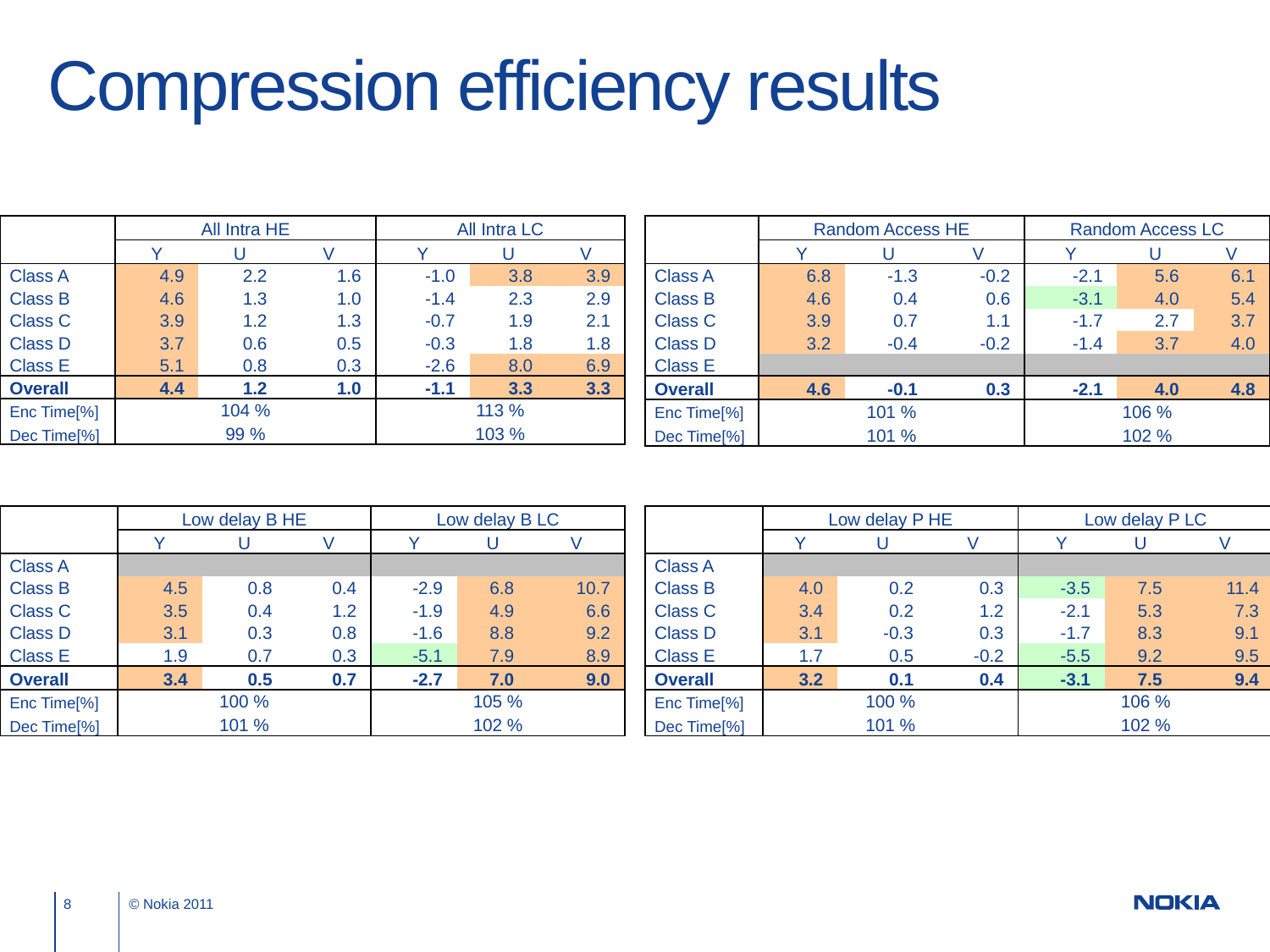

# Compression efficiency results
|  | All Intra HE |  |  | All Intra LC |  |  |
| --- | --- | --- | --- | --- | --- | --- |
|  | Y | U | V | Y | U | V |
| Class A | 4.9 | 2.2 | 1.6 | -1.0 | 3.8 | 3.9 |
| Class B | 4.6 | 1.3 | 1.0 | -1.4 | 2.3 | 2.9 |
| Class C | 3.9 | 1.2 | 1.3 | -0.7 | 1.9 | 2.1 |
| Class D | 3.7 | 0.6 | 0.5 | -0.3 | 1.8 | 1.8 |
| Class E | 5.1 | 0.8 | 0.3 | -2.6 | 8.0 | 6.9 |
| Overall | 4.4 | 1.2 | 1.0 | -1.1 | 3.3 | 3.3 |
| Enc Time[%] | 104 % |  |  | 113 % |  |  |
| Dec Time[%] | 99 % |  |  | 103 % |  |  |
|  | Random Access HE |  |  | Random Access LC |  |  |
| --- | --- | --- | --- | --- | --- | --- |
|  | Y | U | V | Y | U | V |
| Class A | 6.8 | -1.3 | -0.2 | -2.1 | 5.6 | 6.1 |
| Class B | 4.6 | 0.4 | 0.6 | -3.1 | 4.0 | 5.4 |
| Class C | 3.9 | 0.7 | 1.1 | -1.7 | 2.7 | 3.7 |
| Class D | 3.2 | -0.4 | -0.2 | -1.4 | 3.7 | 4.0 |
| Class E |  |  |  |  |  |  |
| Overall | 4.6 | -0.1 | 0.3 | -2.1 | 4.0 | 4.8 |
| Enc Time[%] | 101 % |  |  | 106 % |  |  |
| Dec Time[%] | 101 % |  |  | 102 % |  |  |
|  | Low delay B HE |  |  | Low delay B LC |  |  |
| --- | --- | --- | --- | --- | --- | --- |
|  | Y | U | V | Y | U | V |
| Class A |  |  |  |  |  |  |
| Class B | 4.5 | 0.8 | 0.4 | -2.9 | 6.8 | 10.7 |
| Class C | 3.5 | 0.4 | 1.2 | -1.9 | 4.9 | 6.6 |
| Class D | 3.1 | 0.3 | 0.8 | -1.6 | 8.8 | 9.2 |
| Class E | 1.9 | 0.7 | 0.3 | -5.1 | 7.9 | 8.9 |
| Overall | 3.4 | 0.5 | 0.7 | -2.7 | 7.0 | 9.0 |
| Enc Time[%] | 100 % |  |  | 105 % |  |  |
| Dec Time[%] | 101 % |  |  | 102 % |  |  |
|  | Low delay P HE |  |  | Low delay P LC |  |  |
| --- | --- | --- | --- | --- | --- | --- |
|  | Y | U | V | Y | U | V |
| Class A |  |  |  |  |  |  |
| Class B | 4.0 | 0.2 | 0.3 | -3.5 | 7.5 | 11.4 |
| Class C | 3.4 | 0.2 | 1.2 | -2.1 | 5.3 | 7.3 |
| Class D | 3.1 | -0.3 | 0.3 | -1.7 | 8.3 | 9.1 |
| Class E | 1.7 | 0.5 | -0.2 | -5.5 | 9.2 | 9.5 |
| Overall | 3.2 | 0.1 | 0.4 | -3.1 | 7.5 | 9.4 |
| Enc Time[%] | 100 % |  |  | 106 % |  |  |
| Dec Time[%] | 101 % |  |  | 102 % |  |  |
8
© Nokia 2011